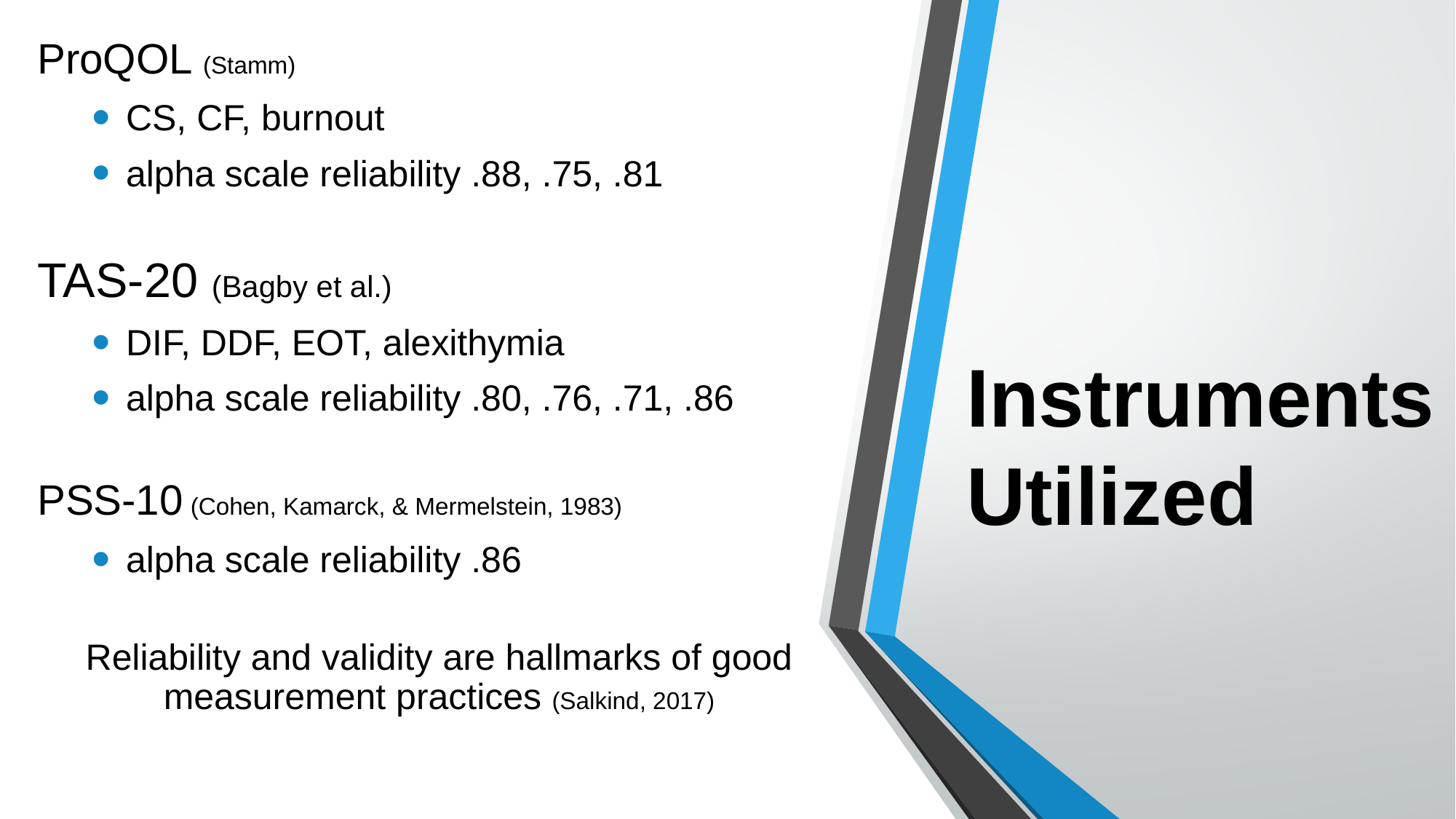

ProQOL (Stamm)
CS, CF, burnout
alpha scale reliability .88, .75, .81

TAS-20 (Bagby et al.)
DIF, DDF, EOT, alexithymia
alpha scale reliability .80, .76, .71, .86

PSS-10 (Cohen, Kamarck, & Mermelstein, 1983)
alpha scale reliability .86

Reliability and validity are hallmarks of good measurement practices (Salkind, 2017)

# Instruments Utilized